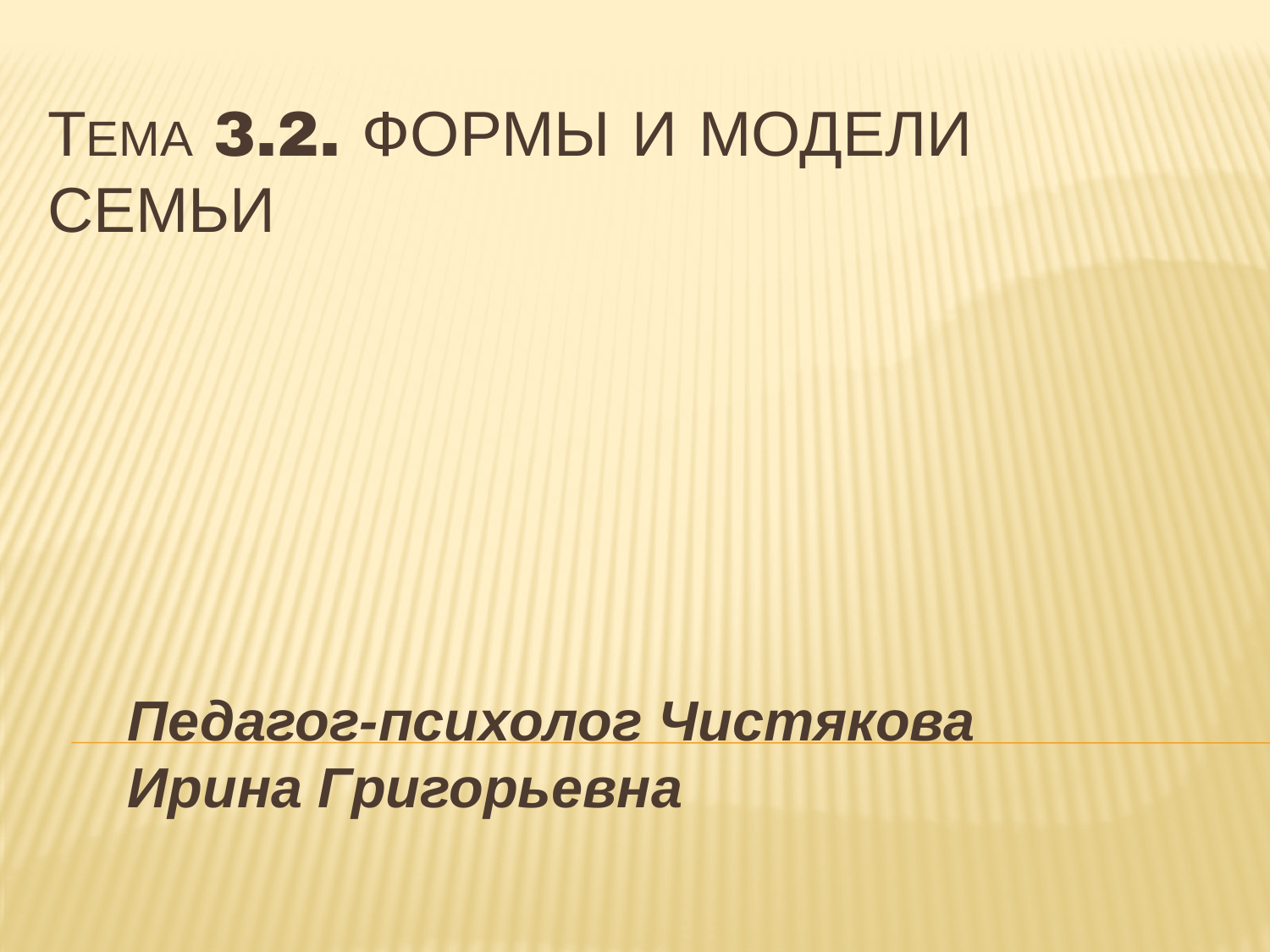

# Тема 3.2. Формы и модели семьи
Педагог-психолог Чистякова Ирина Григорьевна